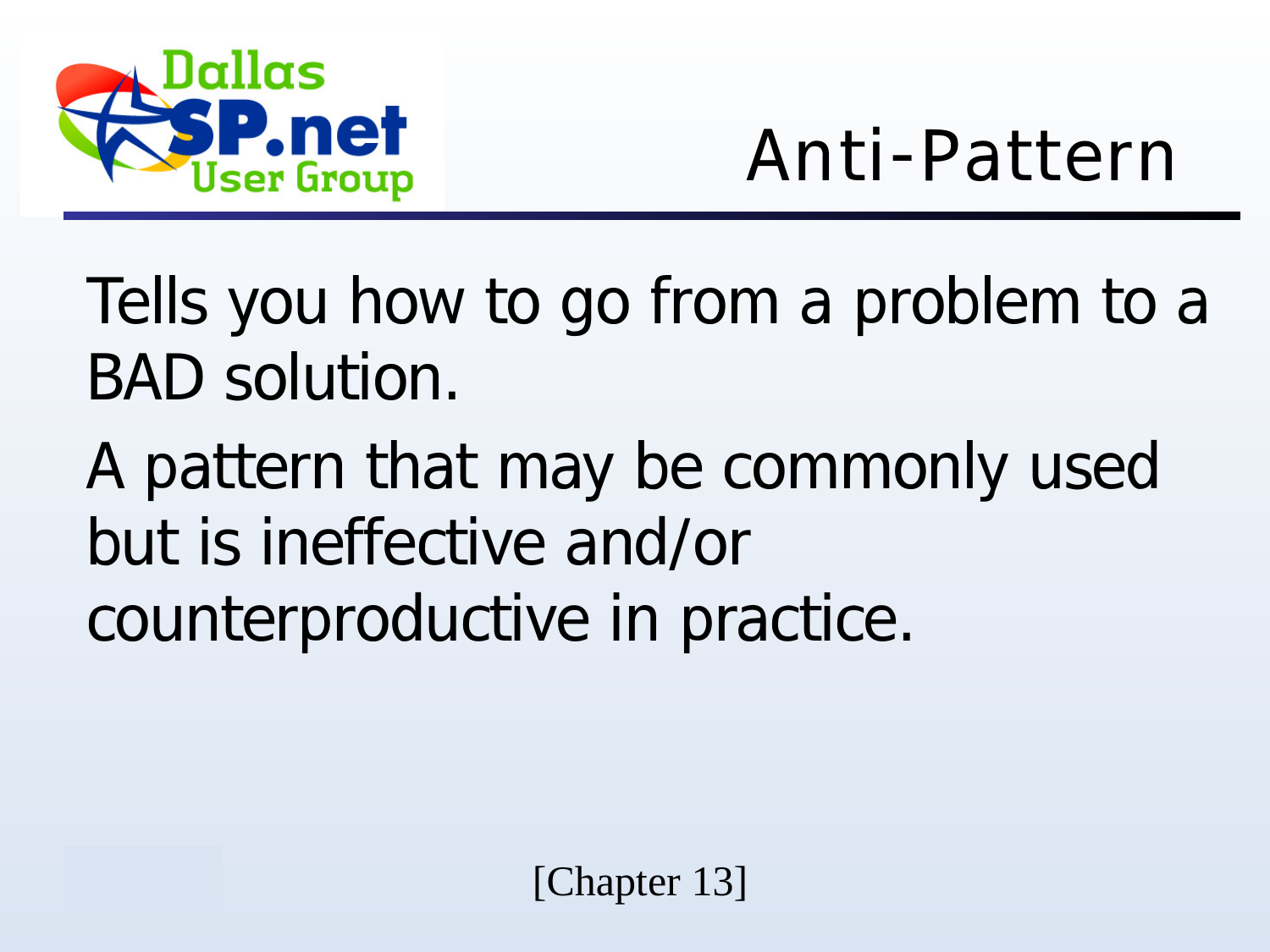

# Anti-Pattern
Tells you how to go from a problem to a BAD solution.
A pattern that may be commonly used but is ineffective and/or counterproductive in practice.

[Chapter 13]